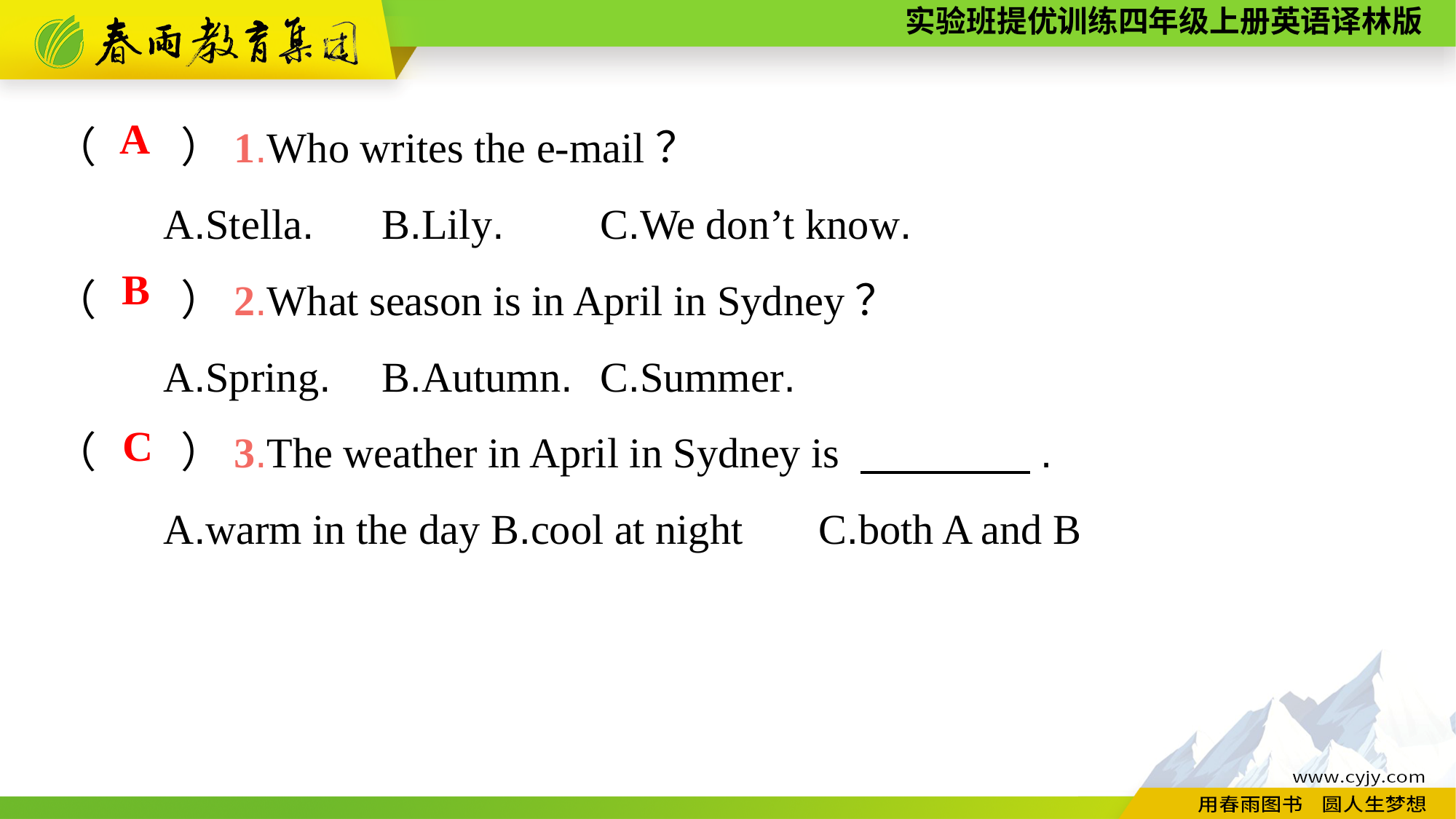

（　　）1.Who writes the e-mail？
	A.Stella.	B.Lily.	C.We don’t know.
（　　）2.What season is in April in Sydney？
	A.Spring.	B.Autumn.	C.Summer.
（　　）3.The weather in April in Sydney is 　　　　.
	A.warm in the day	B.cool at night	C.both A and B
A
B
C